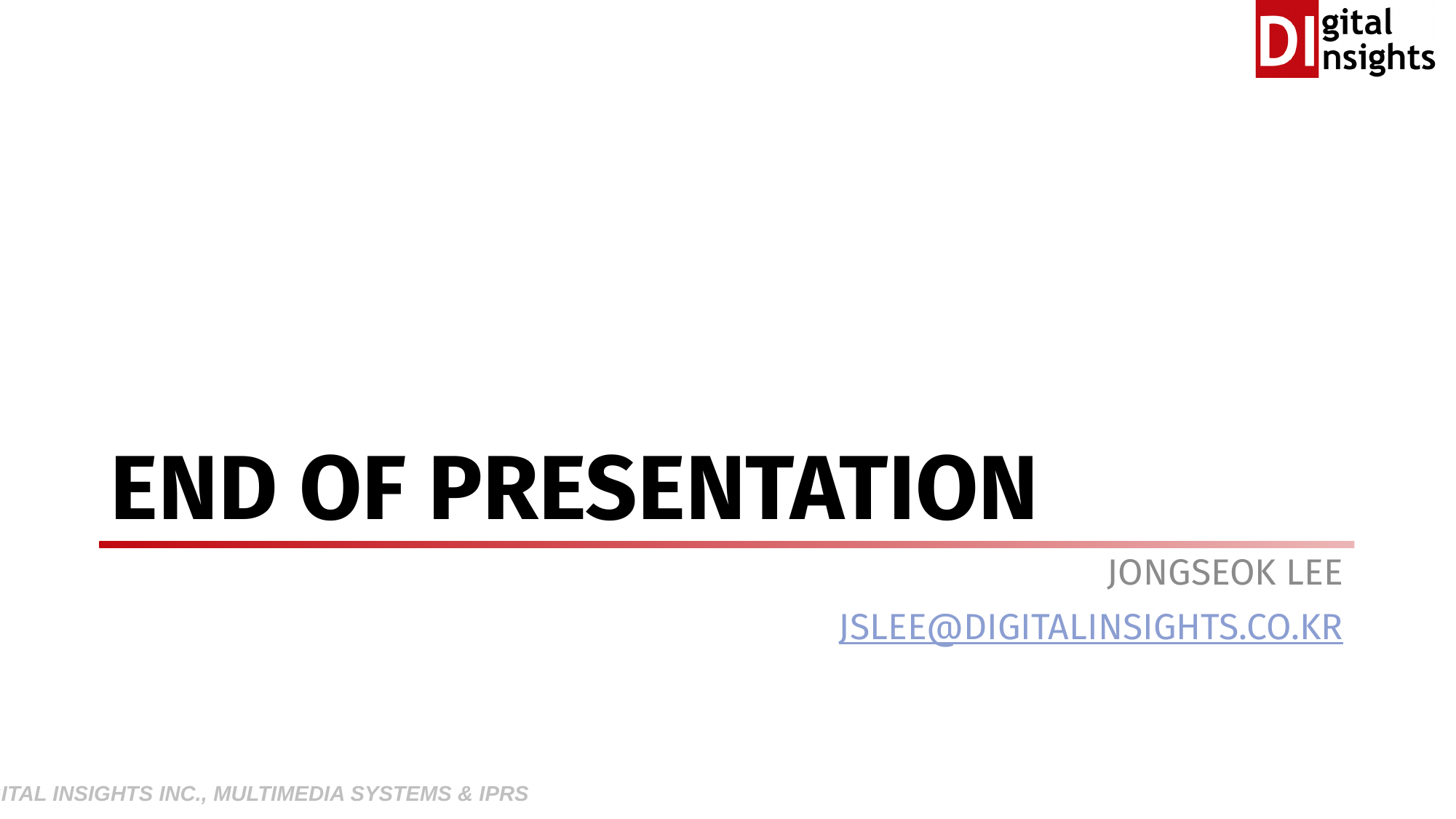

# End of presentation

Jongseok Lee
jslee@digitalinsights.co.kr